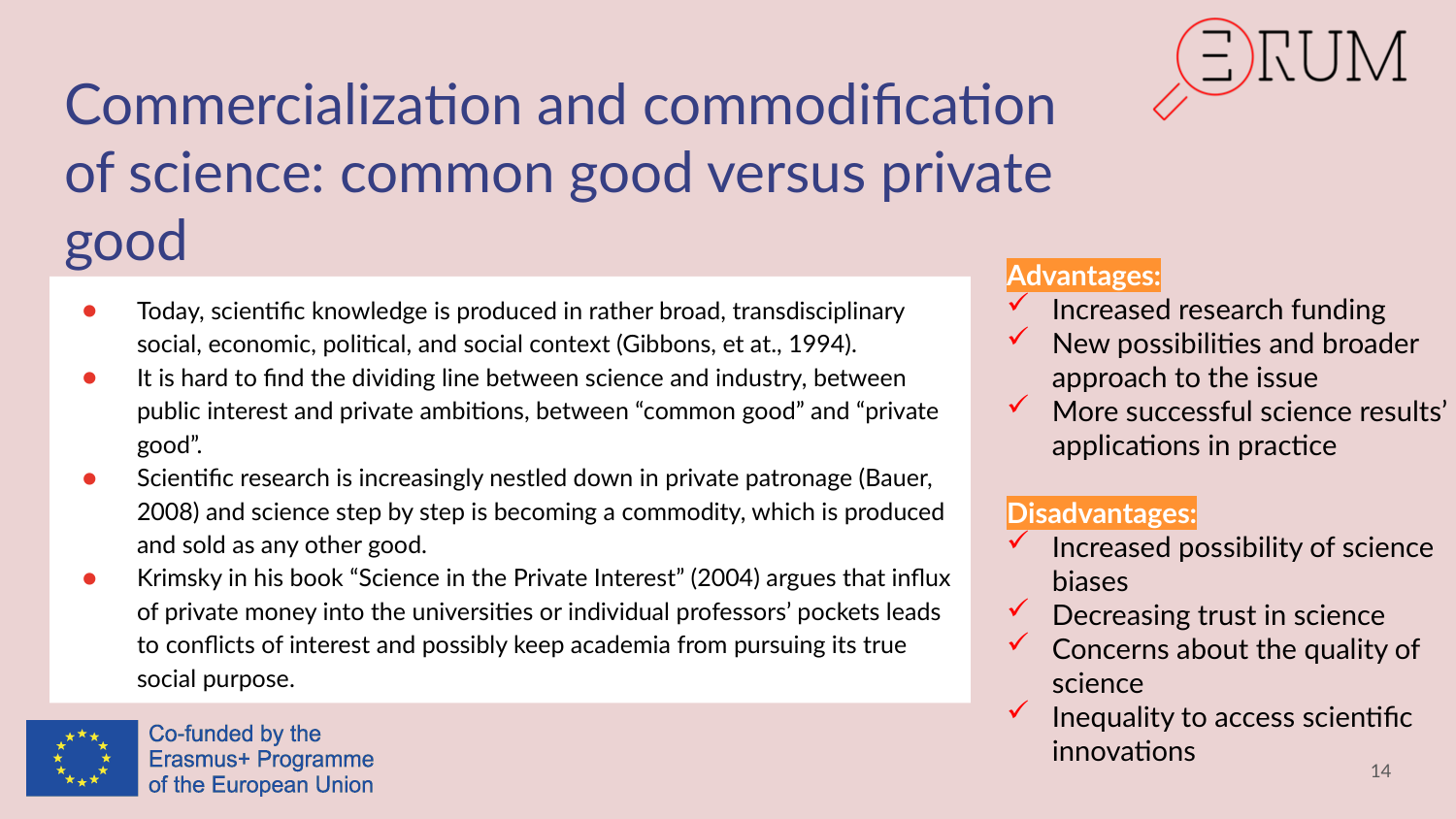

# Commercialization and commodification of science: common good versus private good

Advantages:
Increased research funding
New possibilities and broader approach to the issue
More successful science results’ applications in practice

Disadvantages:
Increased possibility of science biases
Decreasing trust in science
Concerns about the quality of science
Inequality to access scientific innovations
Today, scientific knowledge is produced in rather broad, transdisciplinary social, economic, political, and social context (Gibbons, et at., 1994).
It is hard to find the dividing line between science and industry, between public interest and private ambitions, between “common good” and “private good”.
Scientific research is increasingly nestled down in private patronage (Bauer, 2008) and science step by step is becoming a commodity, which is produced and sold as any other good.
Krimsky in his book “Science in the Private Interest” (2004) argues that influx of private money into the universities or individual professors’ pockets leads to conflicts of interest and possibly keep academia from pursuing its true social purpose.

14